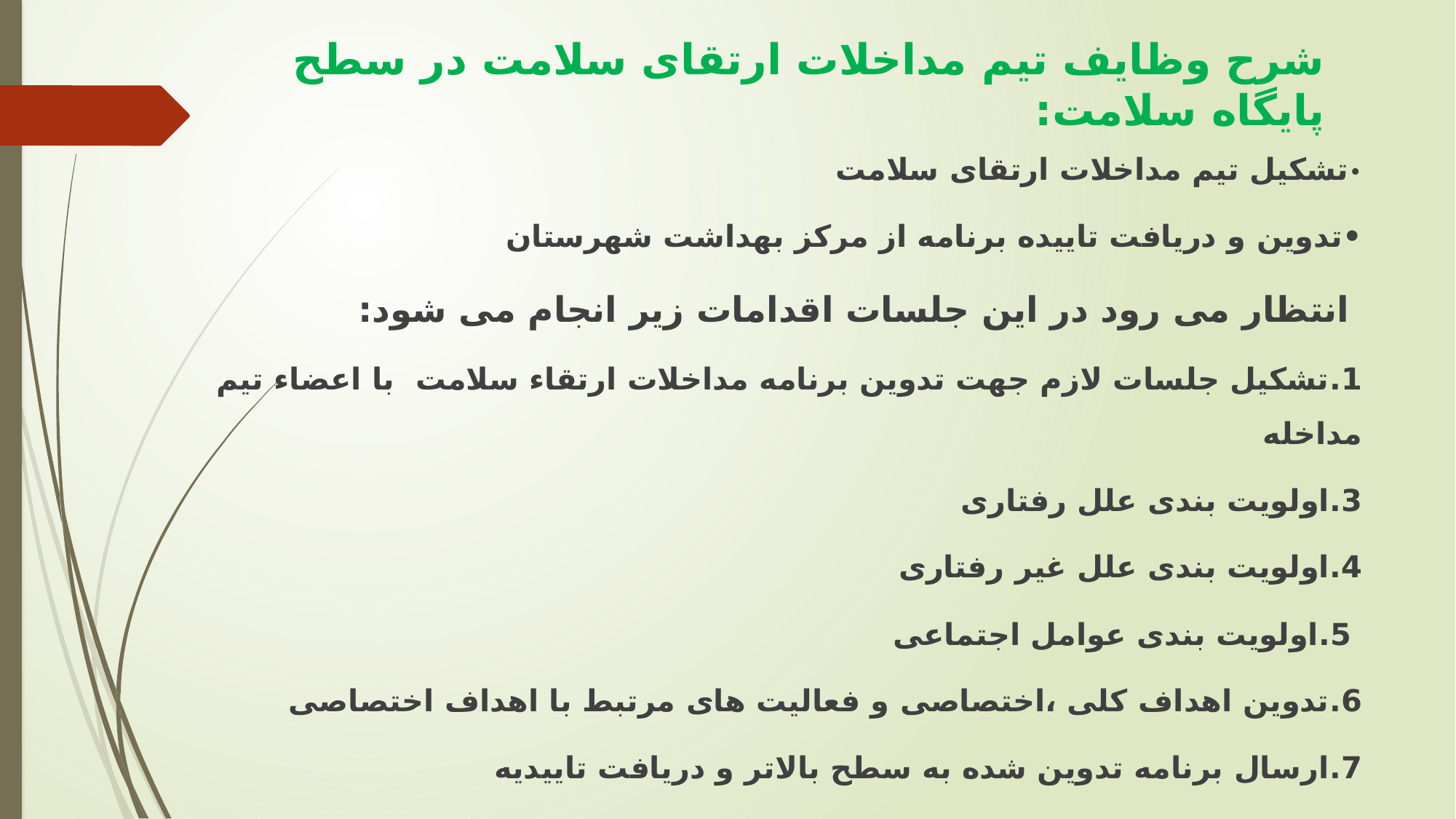

# شرح وظایف تیم مداخلات ارتقای سلامت در سطح پایگاه سلامت:
•	تشکیل تیم مداخلات ارتقای سلامت
•	تدوین و دریافت تاییده برنامه از مرکز بهداشت شهرستان
 انتظار می رود در این جلسات اقدامات زیر انجام می شود:
1.	تشکیل جلسات لازم جهت تدوین برنامه مداخلات ارتقاء سلامت  با اعضاء تیم مداخله
3.	اولویت بندی علل رفتاری
4.	اولویت بندی علل غیر رفتاری
 5.	اولویت بندی عوامل اجتماعی
6.	تدوین اهداف کلی ،اختصاصی و فعالیت های مرتبط با اهداف اختصاصی
7.	ارسال برنامه تدوین شده به سطح بالاتر و دریافت تاییدیه